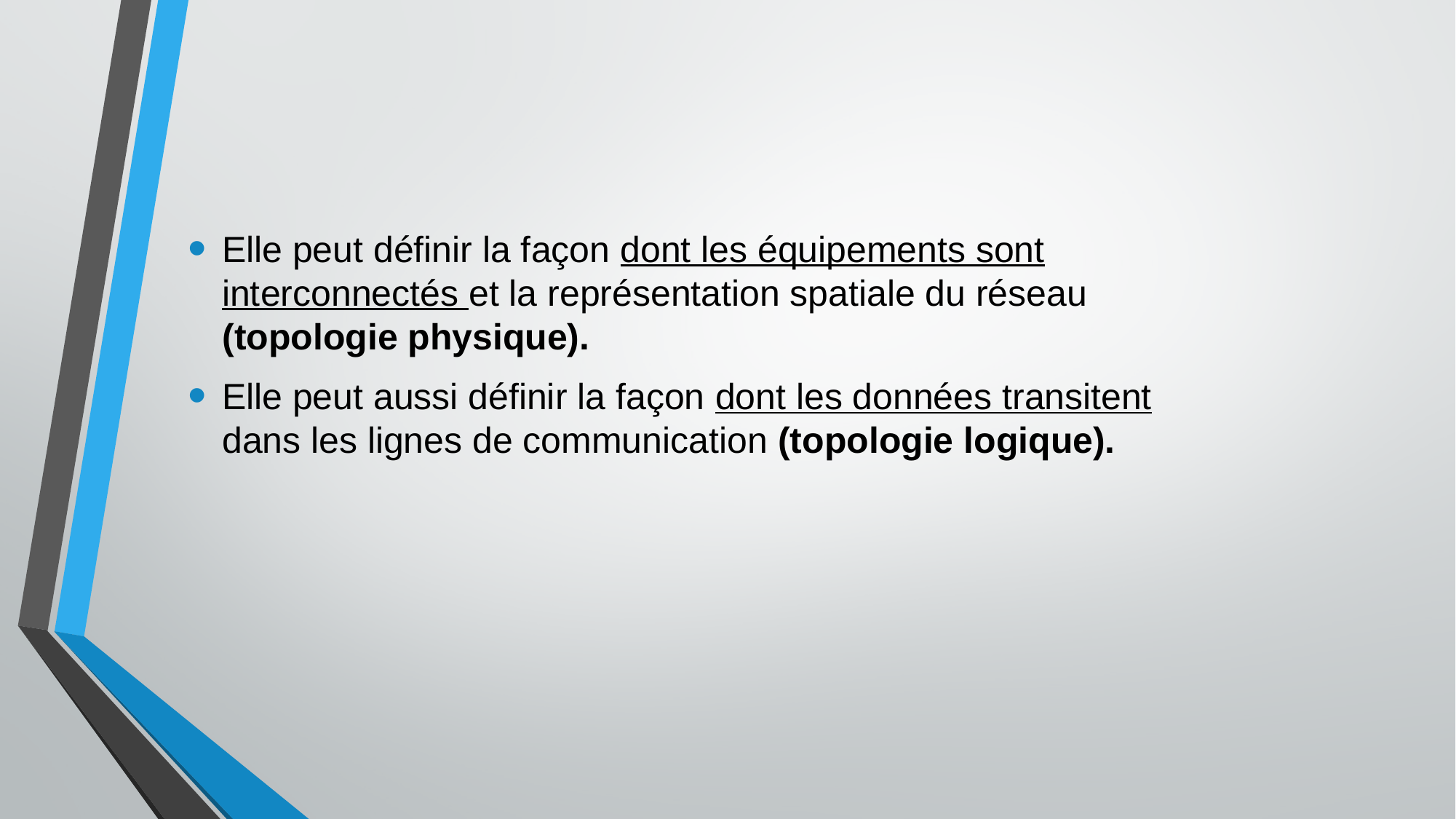

Elle peut définir la façon dont les équipements sont interconnectés et la représentation spatiale du réseau (topologie physique).
Elle peut aussi définir la façon dont les données transitent dans les lignes de communication (topologie logique).